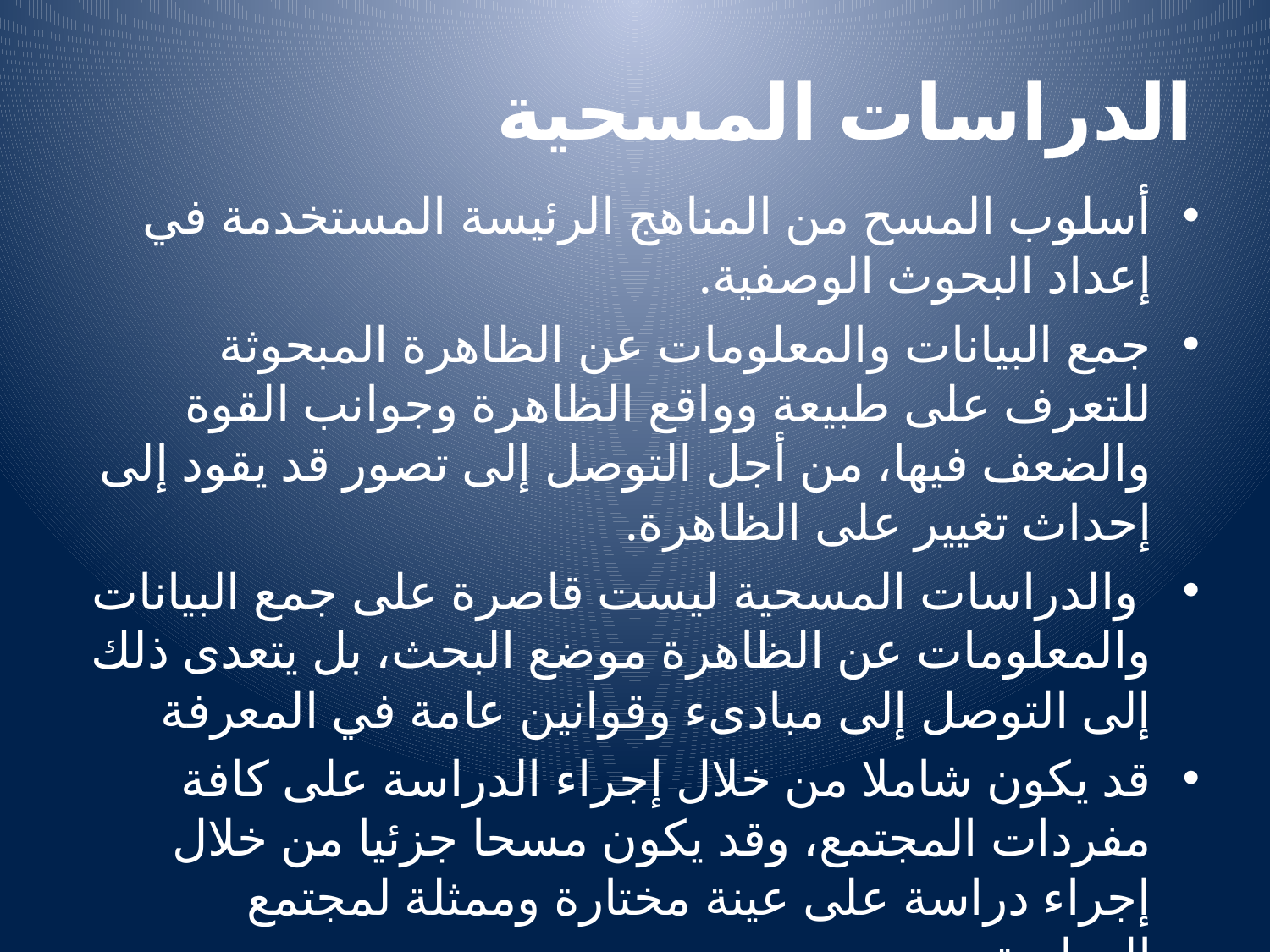

# الدراسات المسحية
أسلوب المسح من المناهج الرئيسة المستخدمة في إعداد البحوث الوصفية.
جمع البيانات والمعلومات عن الظاهرة المبحوثة للتعرف على طبيعة وواقع الظاهرة وجوانب القوة والضعف فيها، من أجل التوصل إلى تصور قد يقود إلى إحداث تغيير على الظاهرة.
 والدراسات المسحية ليست قاصرة على جمع البيانات والمعلومات عن الظاهرة موضع البحث، بل يتعدى ذلك إلى التوصل إلى مبادىء وقوانين عامة في المعرفة
قد يكون شاملا من خلال إجراء الدراسة على كافة مفردات المجتمع، وقد يكون مسحا جزئيا من خلال إجراء دراسة على عينة مختارة وممثلة لمجتمع الدراسة.